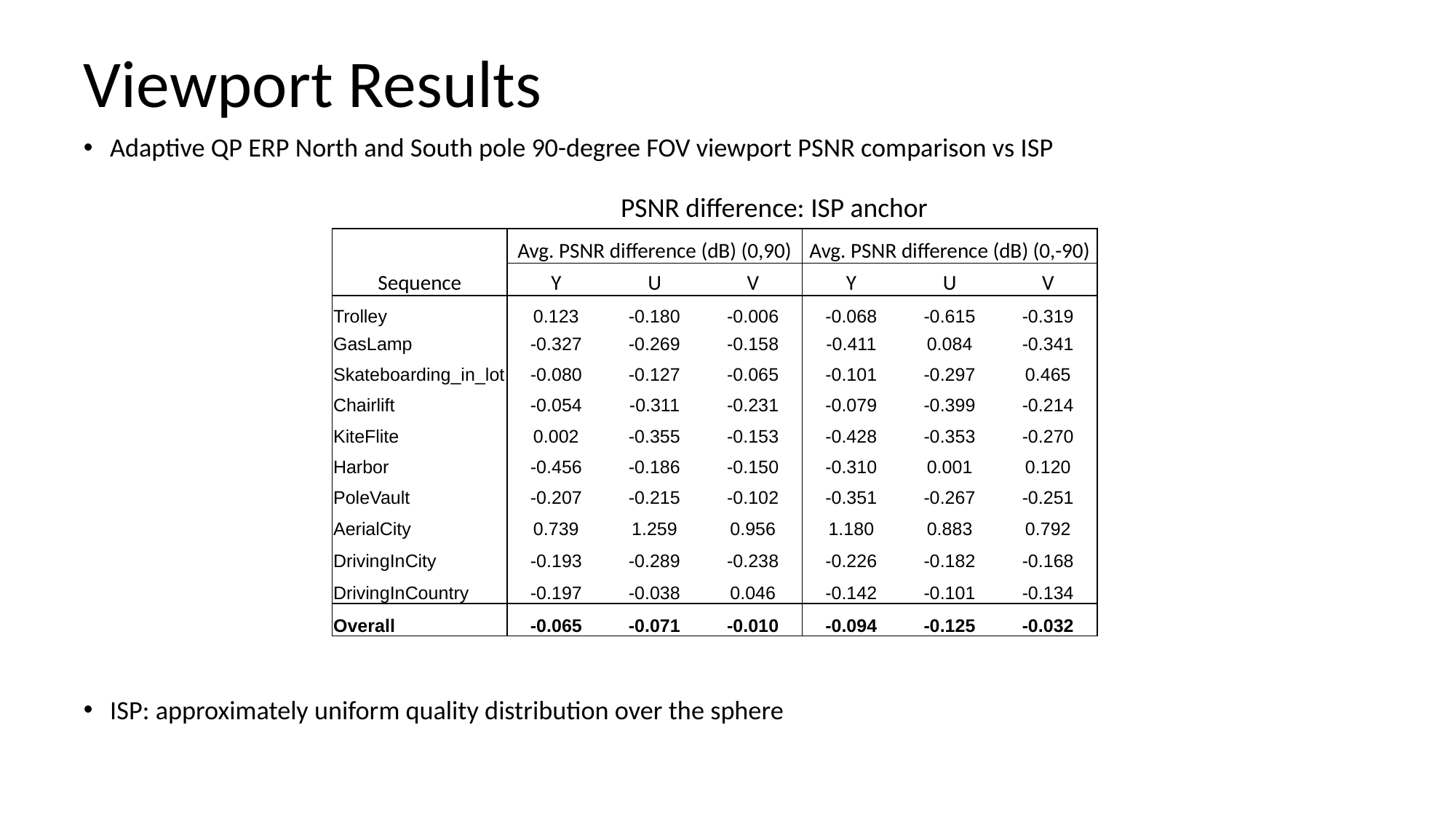

# Viewport Results
Adaptive QP ERP North and South pole 90-degree FOV viewport PSNR comparison vs ISP

ISP: approximately uniform quality distribution over the sphere

PSNR difference: ISP anchor
|  | Avg. PSNR difference (dB) (0,90) |  |  | Avg. PSNR difference (dB) (0,-90) |  |  |
| --- | --- | --- | --- | --- | --- | --- |
| Sequence | Y | U | V | Y | U | V |
| Trolley | 0.123 | -0.180 | -0.006 | -0.068 | -0.615 | -0.319 |
| GasLamp | -0.327 | -0.269 | -0.158 | -0.411 | 0.084 | -0.341 |
| Skateboarding\_in\_lot | -0.080 | -0.127 | -0.065 | -0.101 | -0.297 | 0.465 |
| Chairlift | -0.054 | -0.311 | -0.231 | -0.079 | -0.399 | -0.214 |
| KiteFlite | 0.002 | -0.355 | -0.153 | -0.428 | -0.353 | -0.270 |
| Harbor | -0.456 | -0.186 | -0.150 | -0.310 | 0.001 | 0.120 |
| PoleVault | -0.207 | -0.215 | -0.102 | -0.351 | -0.267 | -0.251 |
| AerialCity | 0.739 | 1.259 | 0.956 | 1.180 | 0.883 | 0.792 |
| DrivingInCity | -0.193 | -0.289 | -0.238 | -0.226 | -0.182 | -0.168 |
| DrivingInCountry | -0.197 | -0.038 | 0.046 | -0.142 | -0.101 | -0.134 |
| Overall | -0.065 | -0.071 | -0.010 | -0.094 | -0.125 | -0.032 |